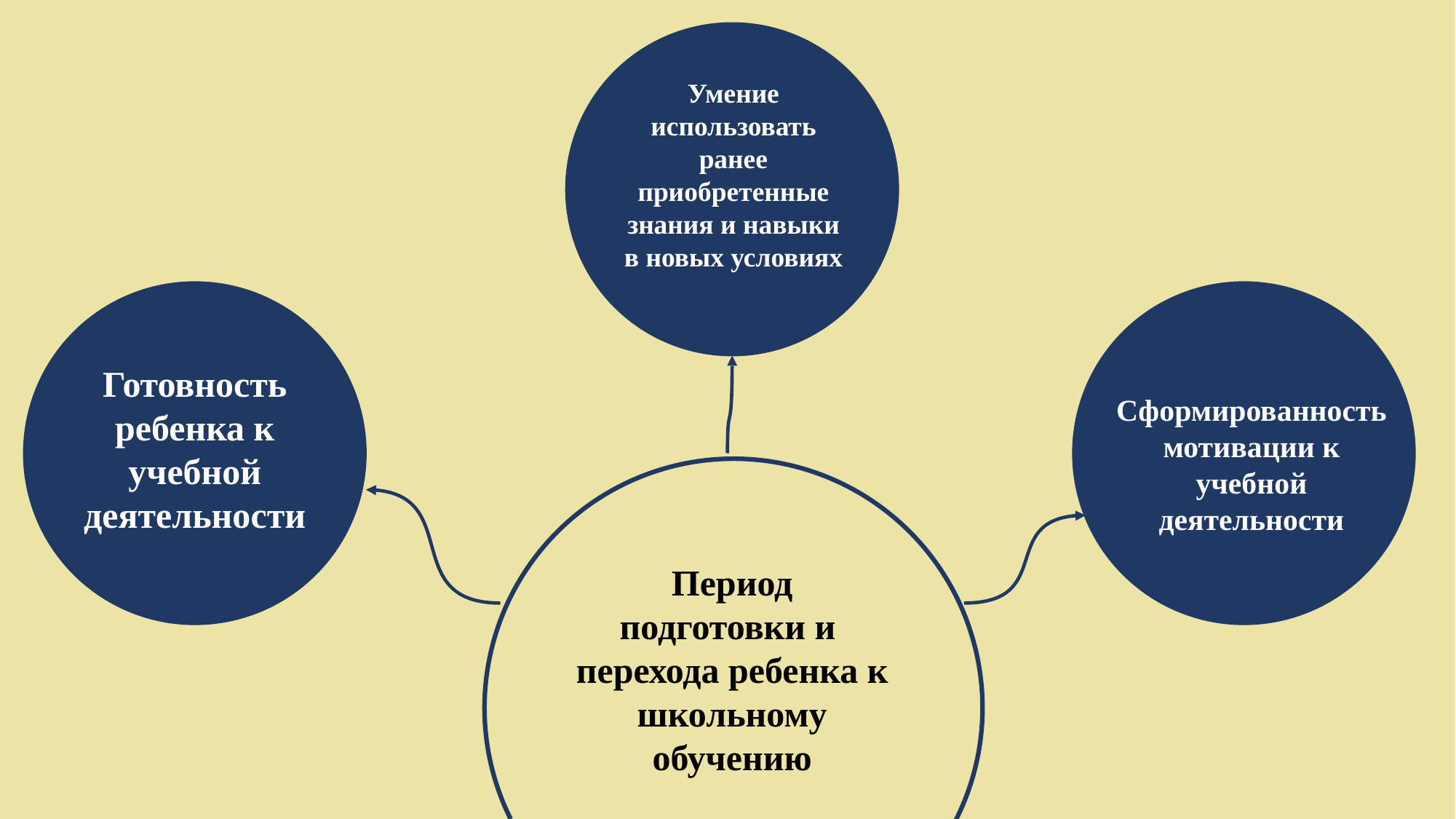

Умение использовать ранее приобретенные знания и навыки в новых условиях

Готовность ребенка к учебной деятельности
Сформированность мотивации к учебной деятельности

Период подготовки и  перехода ребенка к школьному обучению